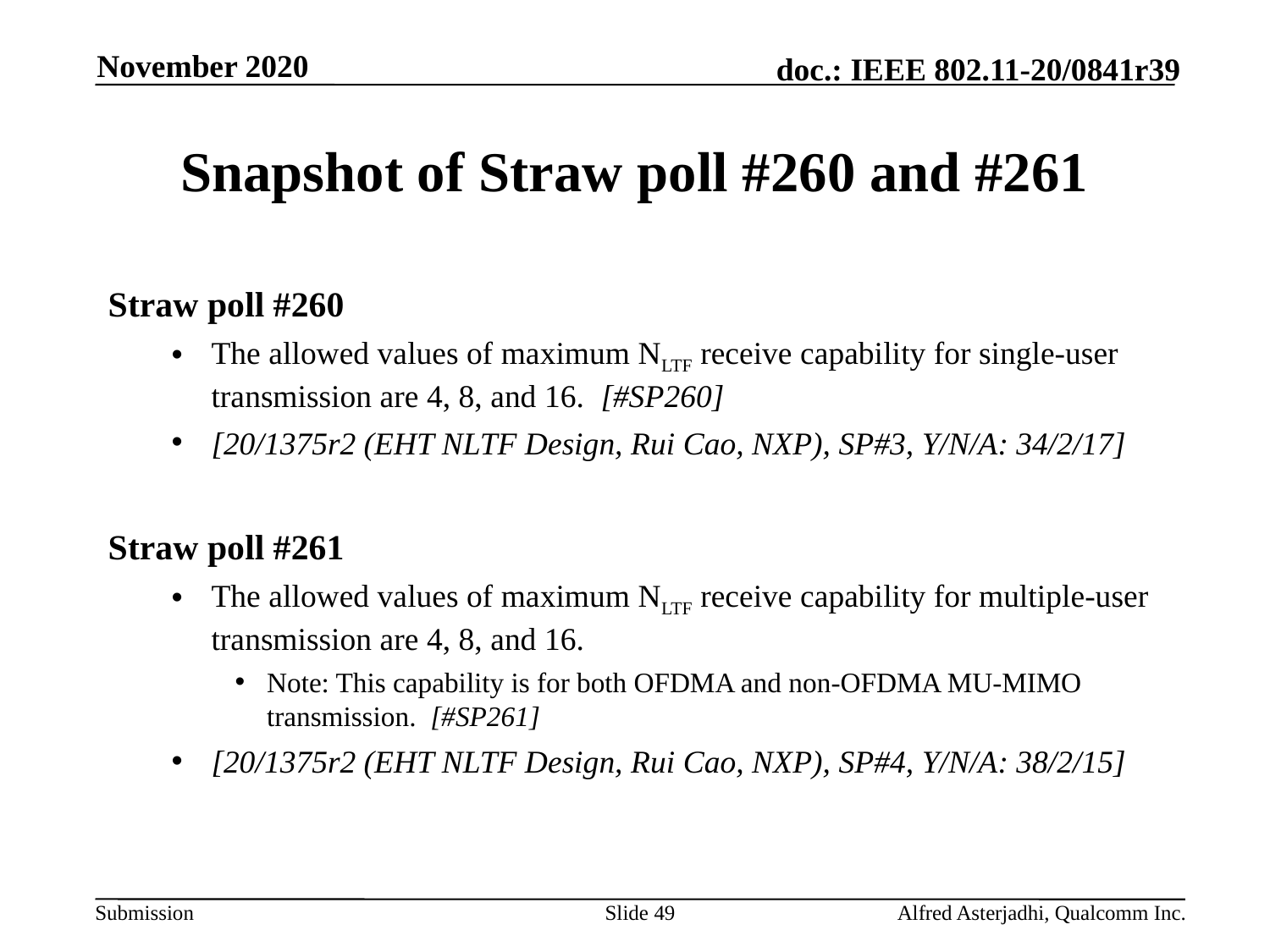

November 2020
# Snapshot of Straw poll #260 and #261
Straw poll #260
The allowed values of maximum NLTF receive capability for single-user transmission are 4, 8, and 16.  [#SP260]
[20/1375r2 (EHT NLTF Design, Rui Cao, NXP), SP#3, Y/N/A: 34/2/17]

Straw poll #261
The allowed values of maximum NLTF receive capability for multiple-user transmission are 4, 8, and 16.
Note: This capability is for both OFDMA and non-OFDMA MU-MIMO transmission.  [#SP261]
[20/1375r2 (EHT NLTF Design, Rui Cao, NXP), SP#4, Y/N/A: 38/2/15]

Slide 49
Alfred Asterjadhi, Qualcomm Inc.